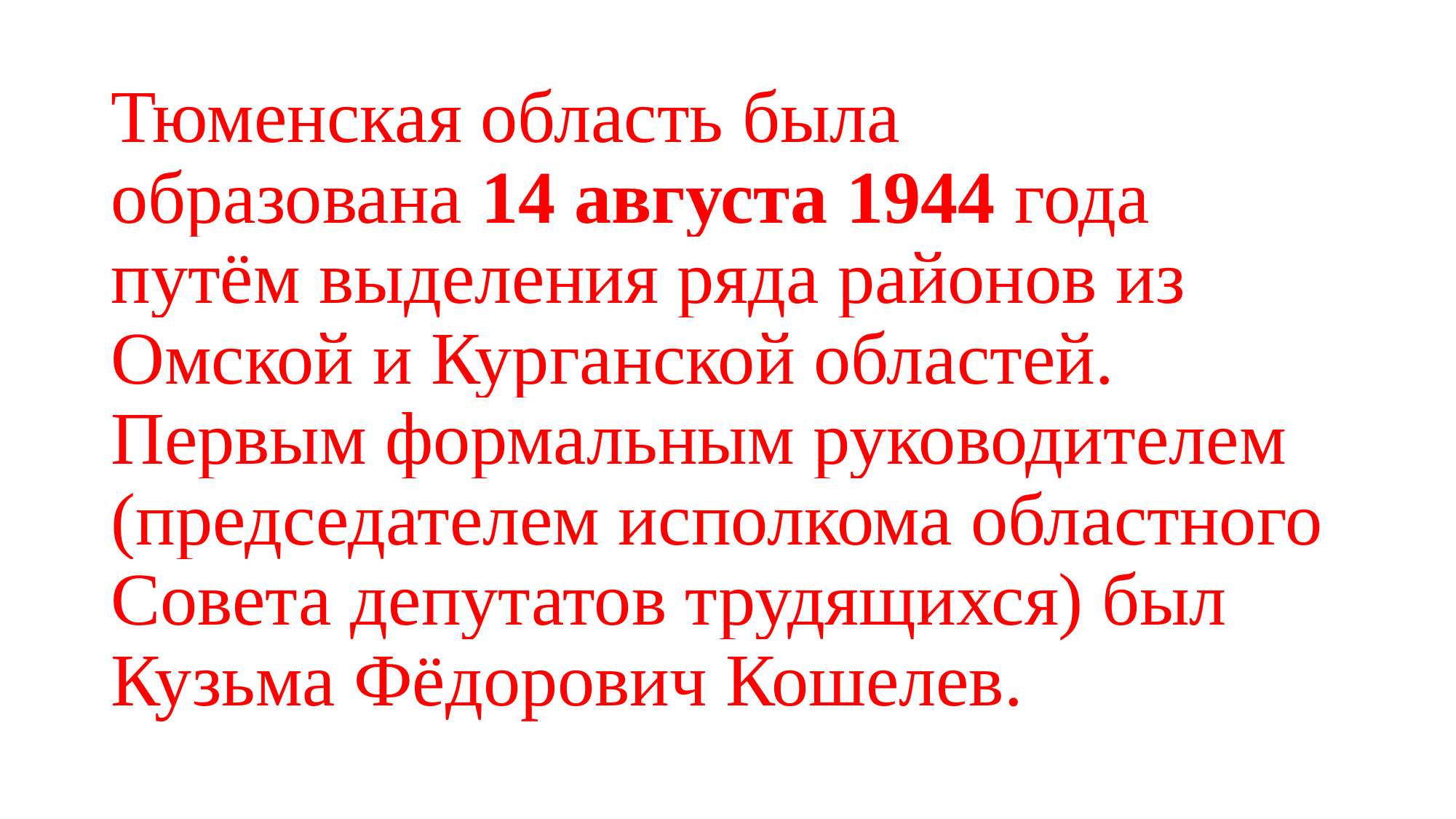

# Тюменская область была образована 14 августа 1944 года путём выделения ряда районов из Омской и Курганской областей. Первым формальным руководителем (председателем исполкома областного Совета депутатов трудящихся) был Кузьма Фёдорович Кошелев.